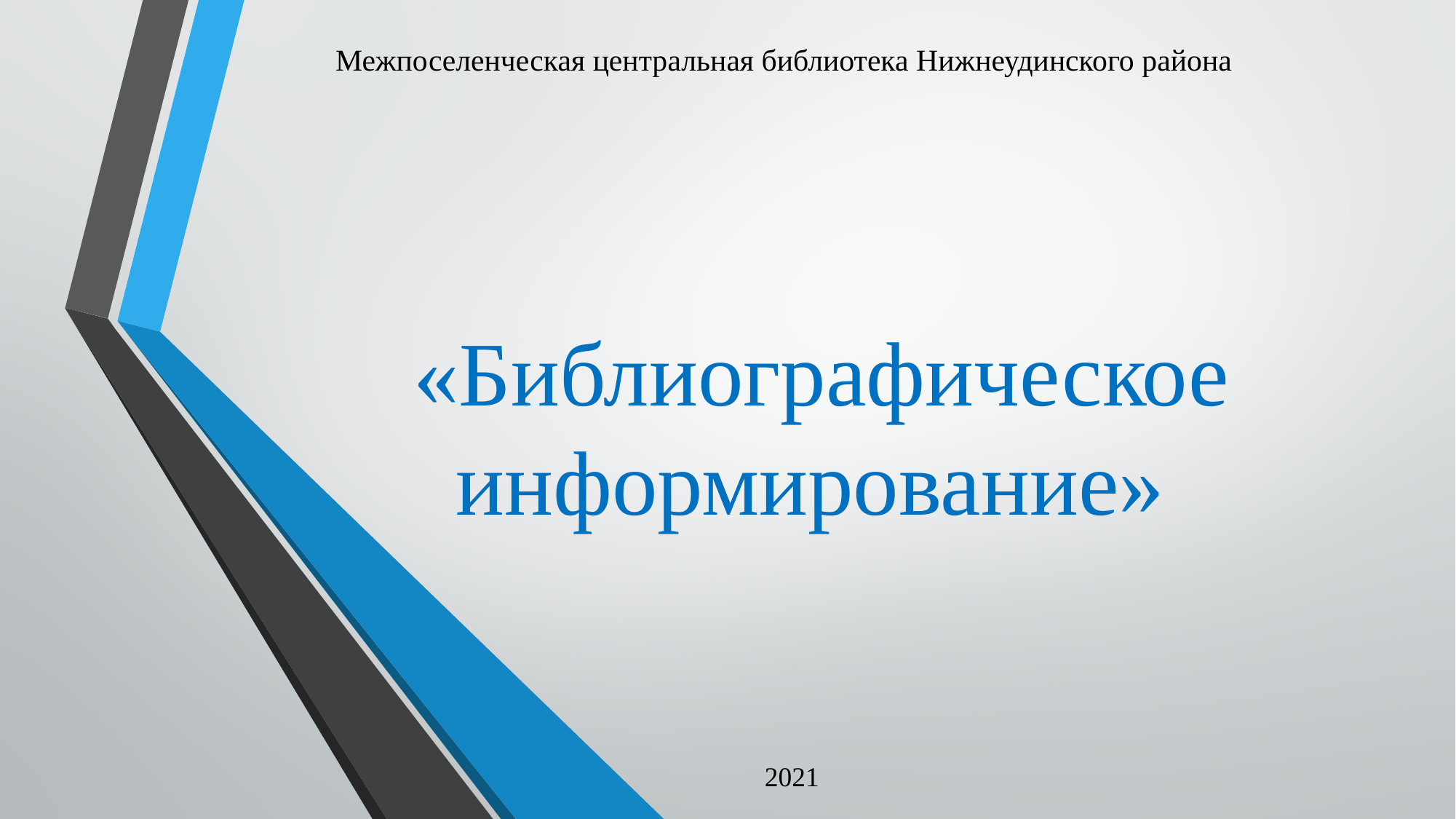

Межпоселенческая центральная библиотека Нижнеудинского района
# «Библиографическое информирование»
2021